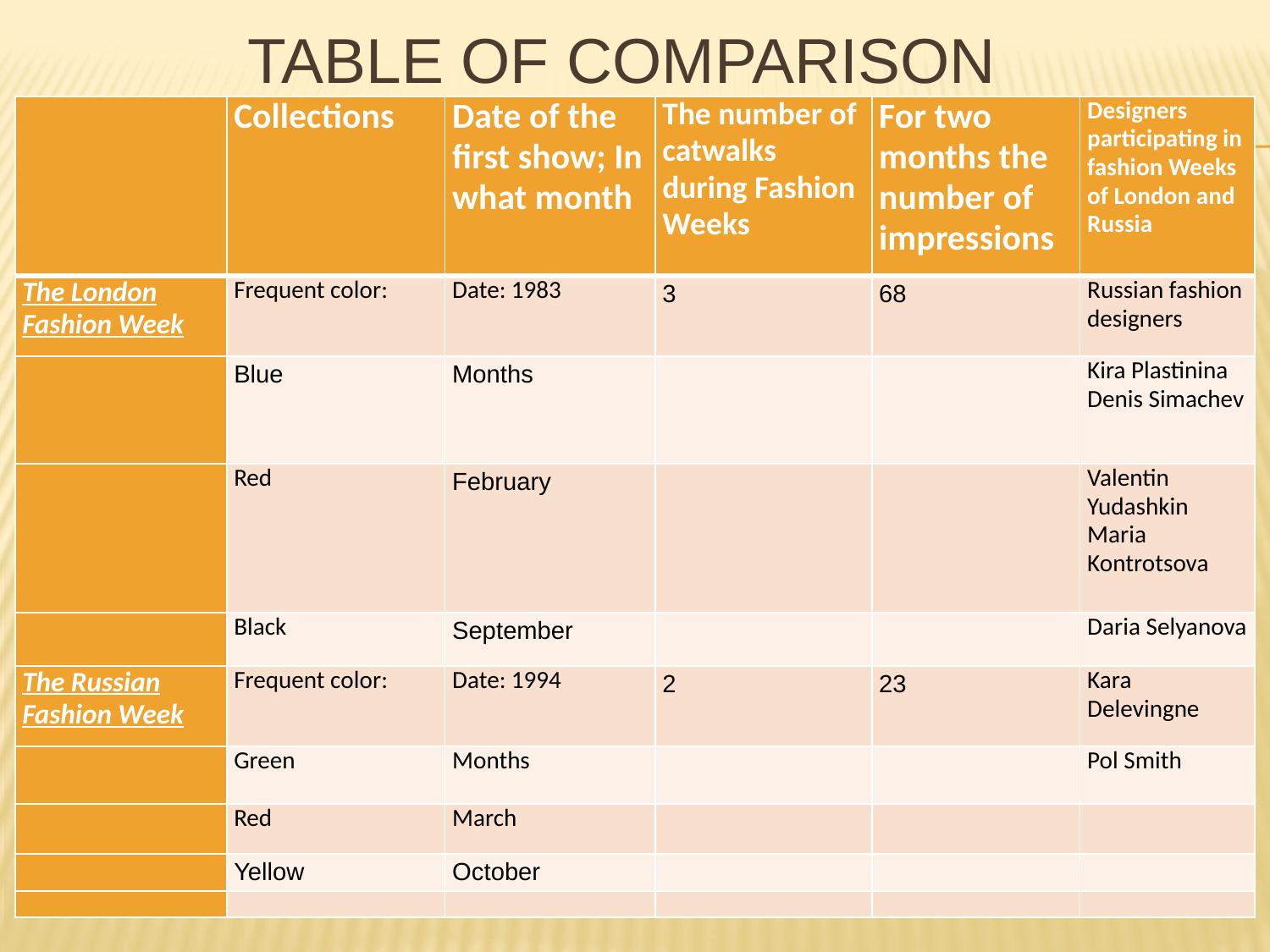

# Table of comparison
|  | Collections | Date of the first show; In what month | The number of catwalks during Fashion Weeks | For two months the number of impressions | Designers participating in fashion Weeks of London and Russia |
| --- | --- | --- | --- | --- | --- |
| The London Fashion Week | Frequent color: | Date: 1983 | 3 | 68 | Russian fashion designers |
|  | Blue | Months |  |  | Kira Plastinina Denis Simachev |
|  | Red | February |  |  | Valentin Yudashkin Maria Kontrotsova |
|  | Black | September |  |  | Daria Selyanova |
| The Russian Fashion Week | Frequent color: | Date: 1994 | 2 | 23 | Kara Delevingne |
|  | Green | Months |  |  | Pol Smith |
|  | Red | March |  |  |  |
|  | Yellow | October |  |  |  |
|  |  |  |  |  |  |